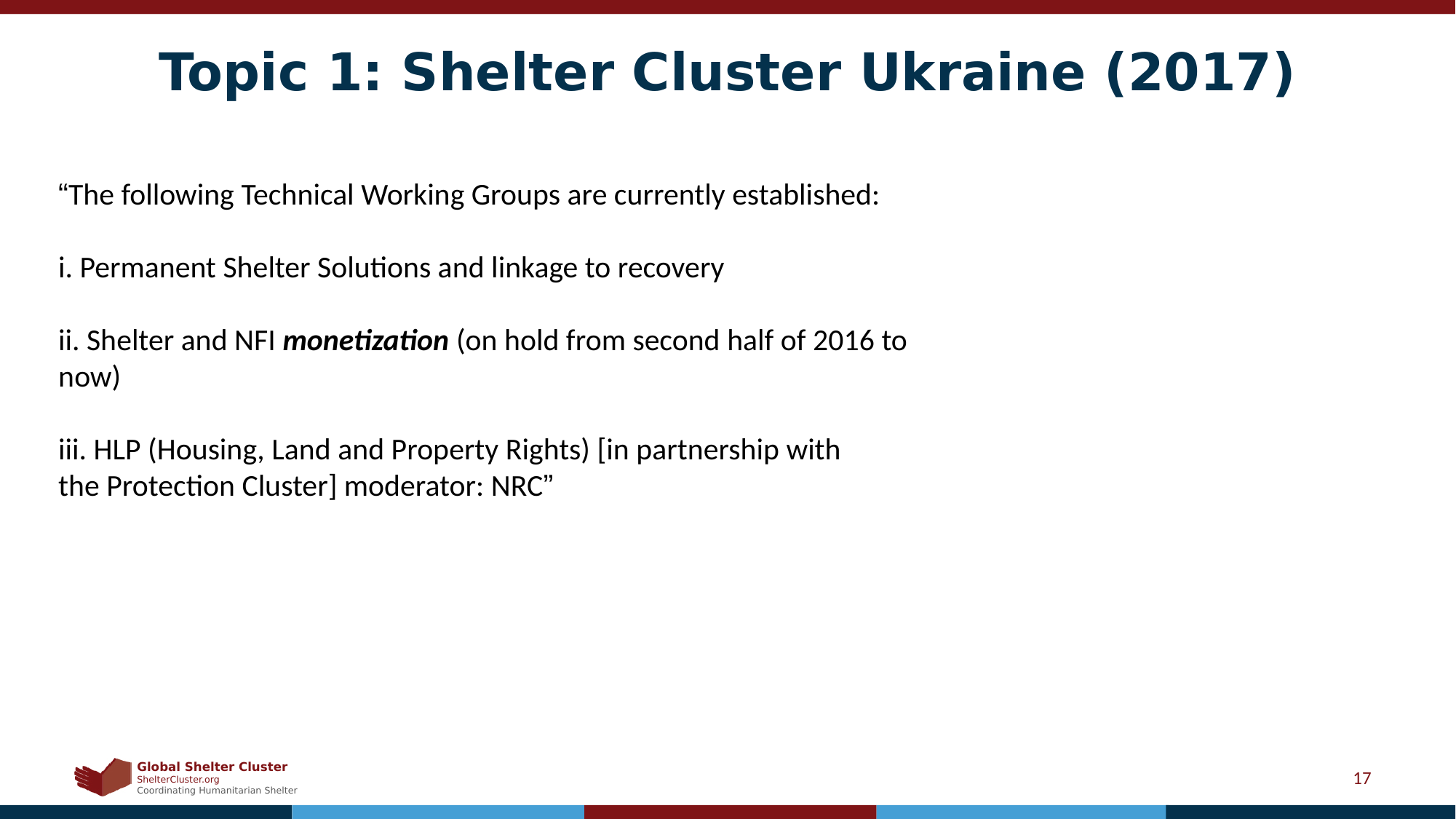

# Topic 1: Shelter Cluster Ukraine (2017)
“The following Technical Working Groups are currently established:

i. Permanent Shelter Solutions and linkage to recovery

ii. Shelter and NFI monetization (on hold from second half of 2016 to
now)

iii. HLP (Housing, Land and Property Rights) [in partnership with
the Protection Cluster] moderator: NRC”
17